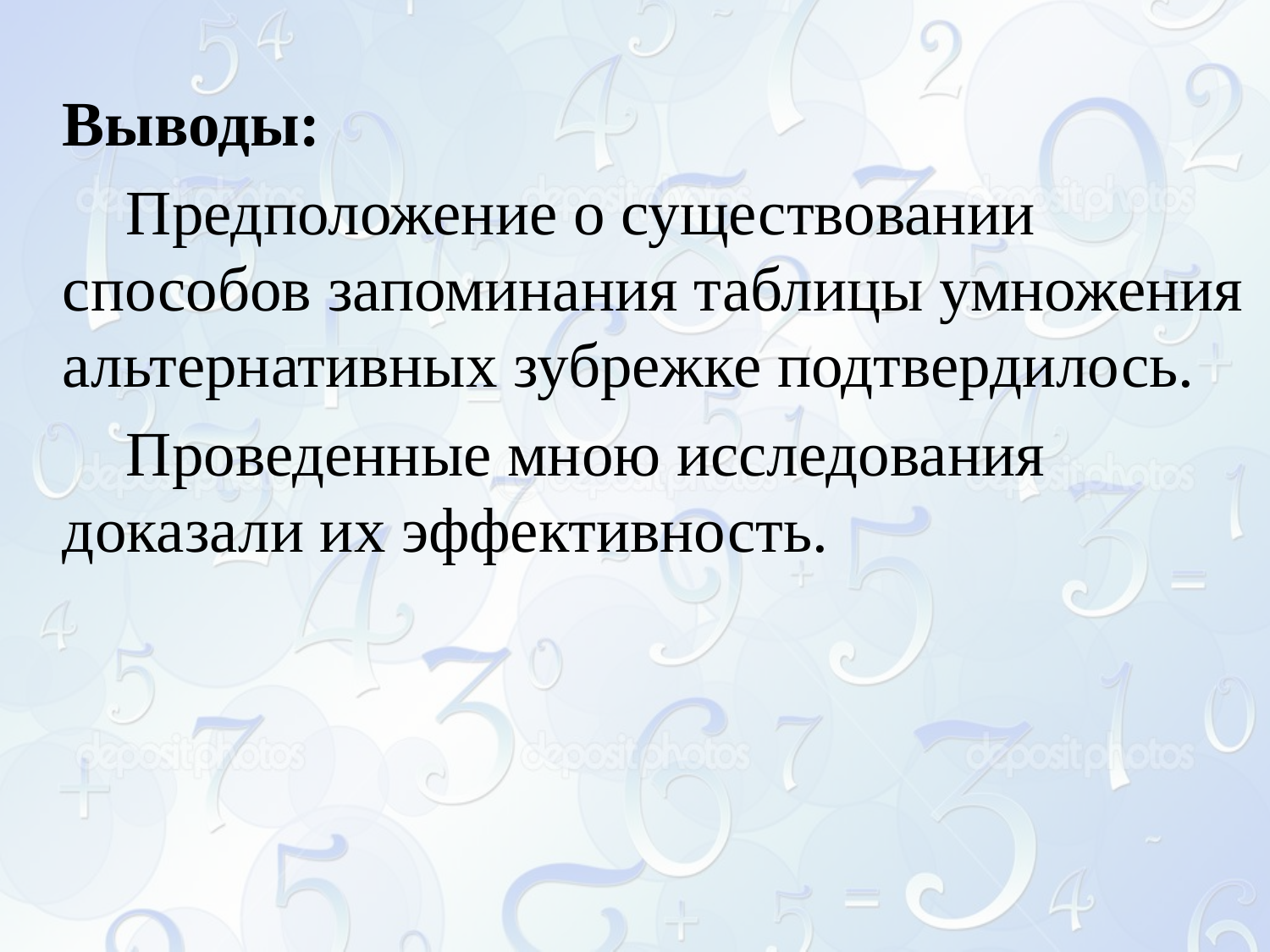

Выводы:
    Предположение о существовании способов запоминания таблицы умножения альтернативных зубрежке подтвердилось.
    Проведенные мною исследования доказали их эффективность.